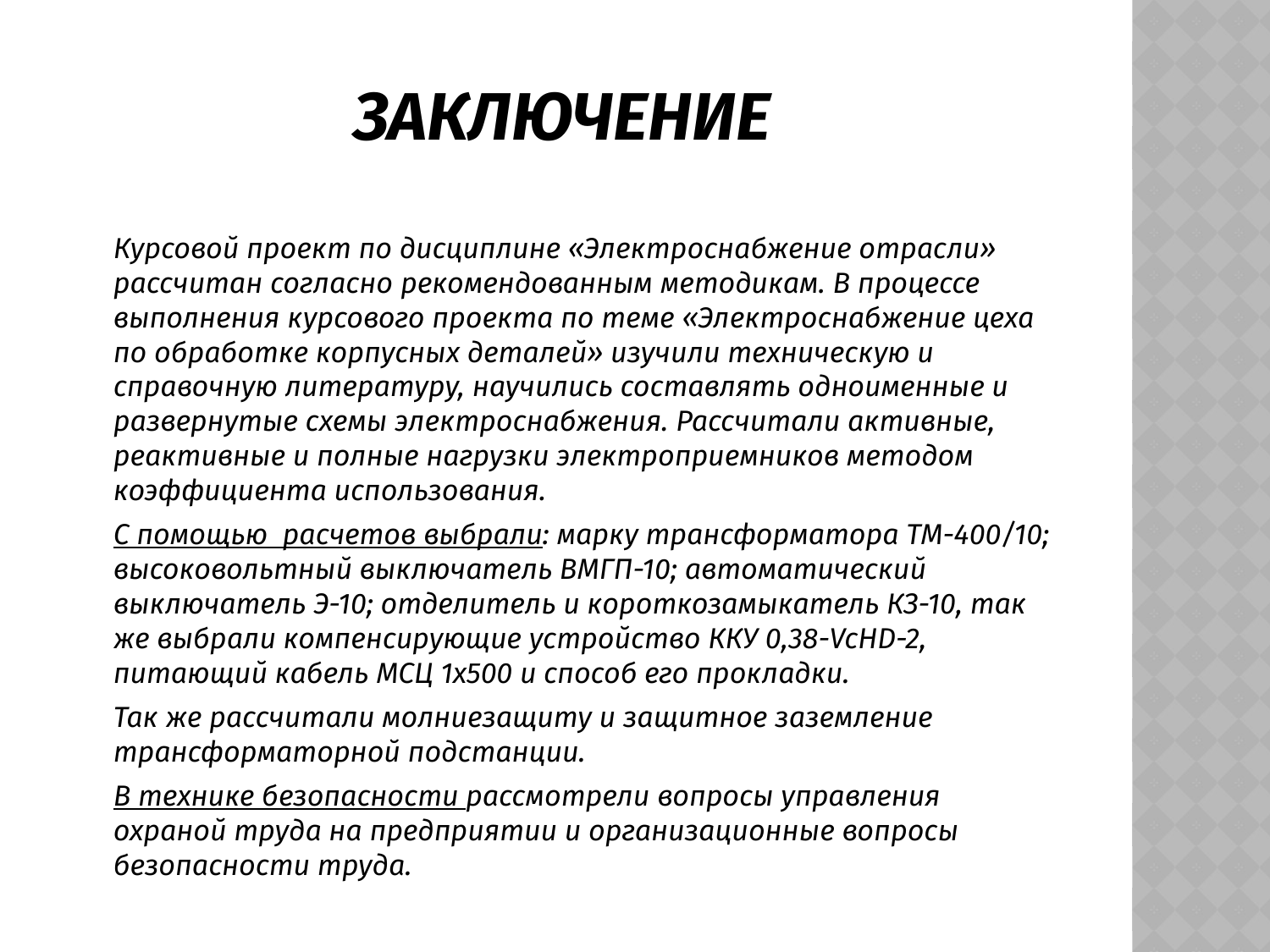

# Заключение
	Курсовой проект по дисциплине «Электроснабжение отрасли» рассчитан согласно рекомендованным методикам. В процессе выполнения курсового проекта по теме «Электроснабжение цеха по обработке корпусных деталей» изучили техническую и справочную литературу, научились составлять одноименные и развернутые схемы электроснабжения. Рассчитали активные, реактивные и полные нагрузки электроприемников методом коэффициента использования.
	С помощью  расчетов выбрали: марку трансформатора ТМ-400/10; высоковольтный выключатель ВМГП-10; автоматический выключатель Э-10; отделитель и короткозамыкатель КЗ-10, так же выбрали компенсирующие устройство ККУ 0,38-VcHD-2, питающий кабель МСЦ 1х500 и способ его прокладки.
	Так же рассчитали молниезащиту и защитное заземление трансформаторной подстанции.
	В технике безопасности рассмотрели вопросы управления охраной труда на предприятии и организационные вопросы безопасности труда.